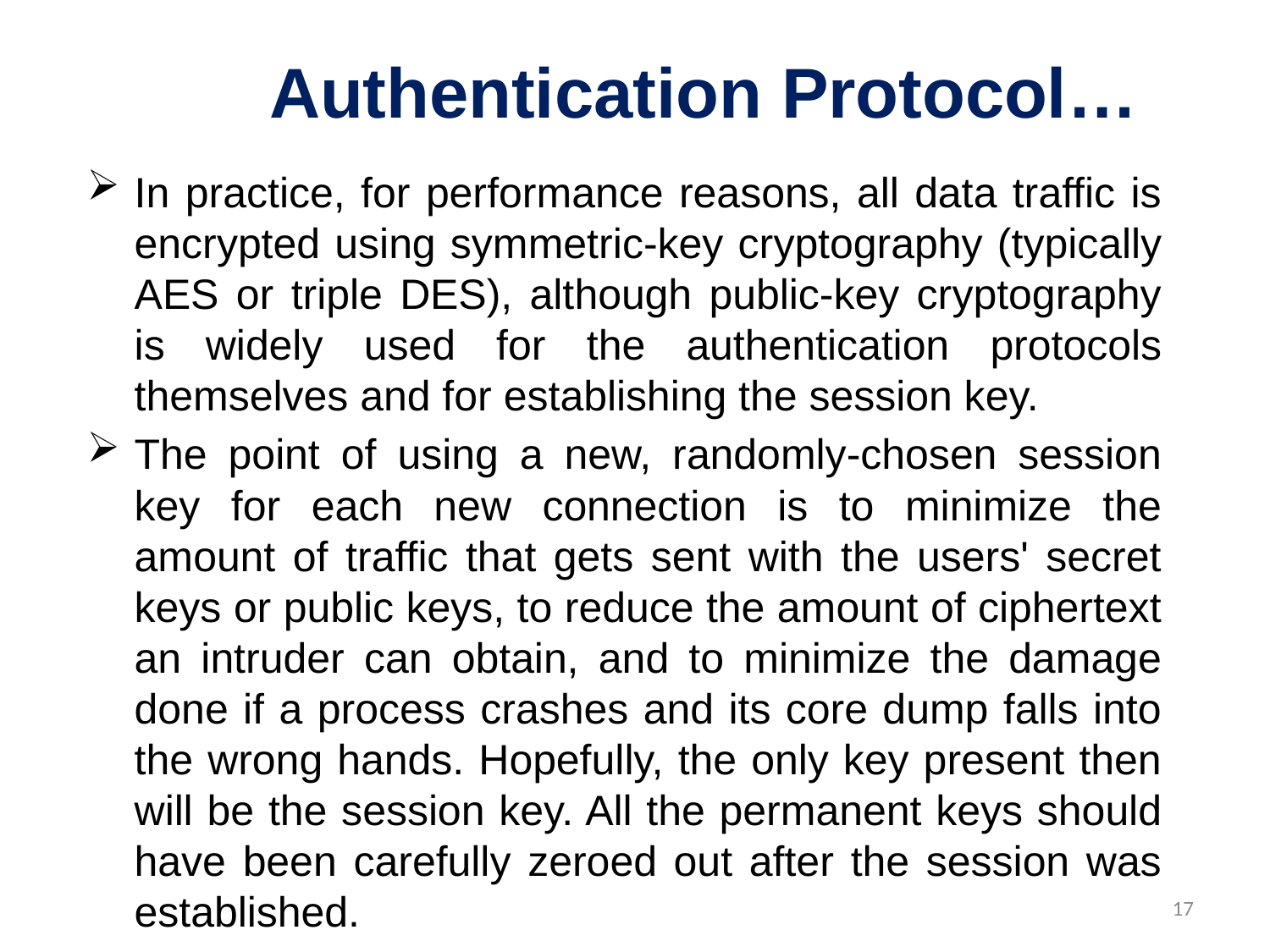

# Authentication Protocol…
In practice, for performance reasons, all data traffic is encrypted using symmetric-key cryptography (typically AES or triple DES), although public-key cryptography is widely used for the authentication protocols themselves and for establishing the session key.
The point of using a new, randomly-chosen session key for each new connection is to minimize the amount of traffic that gets sent with the users' secret keys or public keys, to reduce the amount of ciphertext an intruder can obtain, and to minimize the damage done if a process crashes and its core dump falls into the wrong hands. Hopefully, the only key present then will be the session key. All the permanent keys should have been carefully zeroed out after the session was established.

17